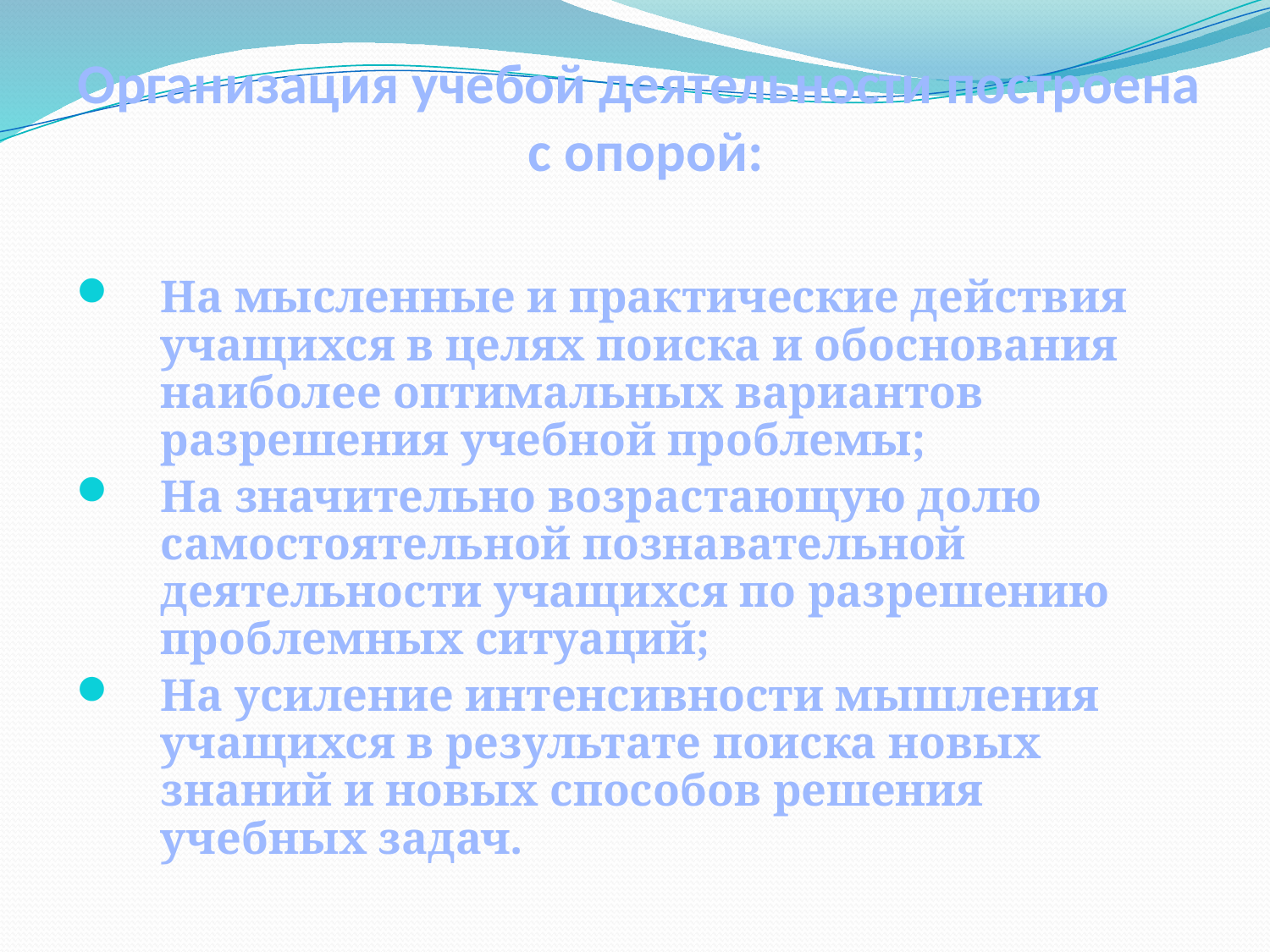

# Организация учебой деятельности построена с опорой:
На мысленные и практические действия учащихся в целях поиска и обоснования наиболее оптимальных вариантов разрешения учебной проблемы;
На значительно возрастающую долю самостоятельной познавательной деятельности учащихся по разрешению проблемных ситуаций;
На усиление интенсивности мышления учащихся в результате поиска новых знаний и новых способов решения учебных задач.